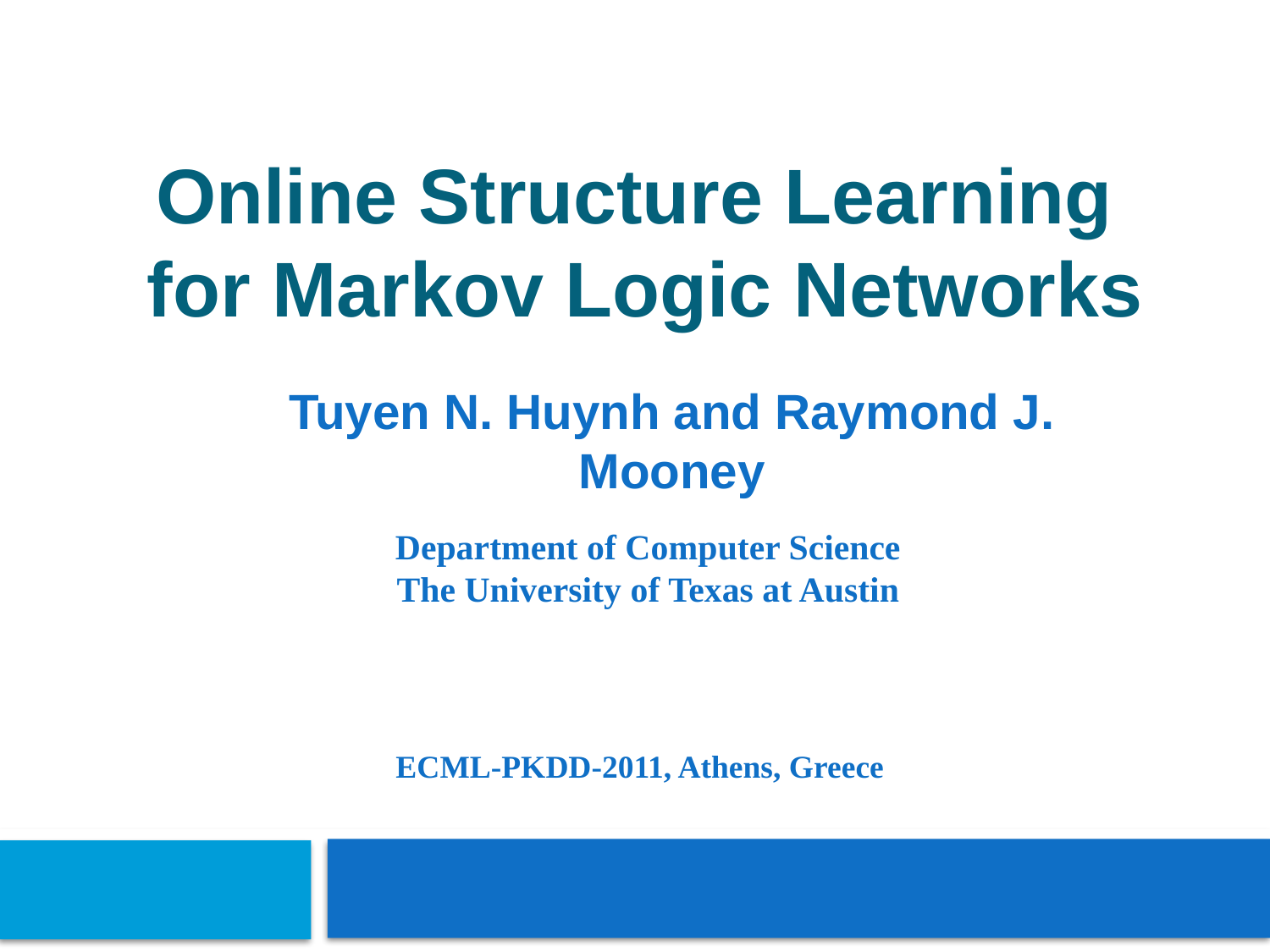

# Online Structure Learning for Markov Logic Networks
Tuyen N. Huynh and Raymond J. Mooney
Department of Computer Science
The University of Texas at Austin
ECML-PKDD-2011, Athens, Greece